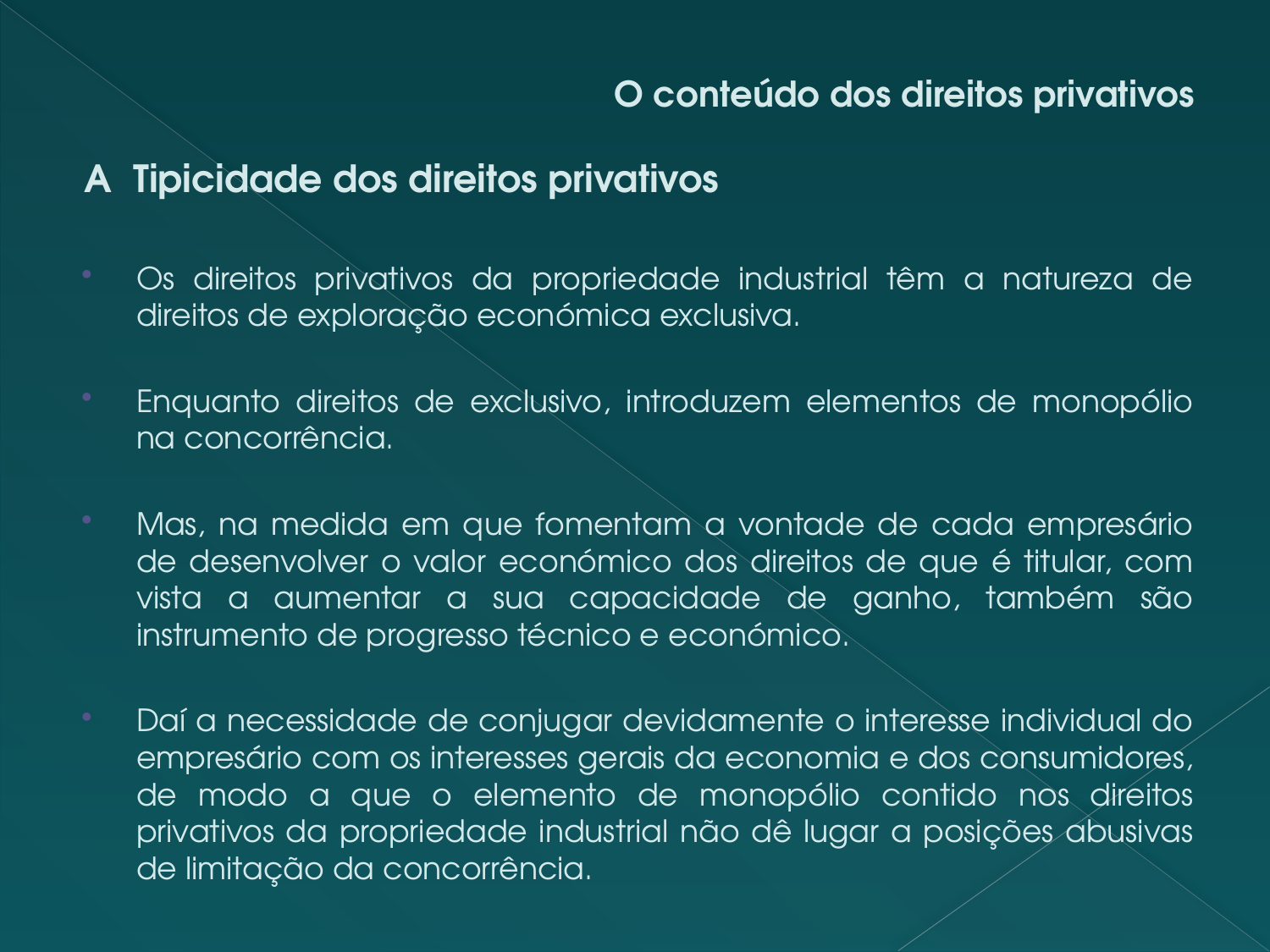

# O conteúdo dos direitos privativos
A  Tipicidade dos direitos privativos

Os direitos privativos da propriedade industrial têm a natureza de direitos de exploração económica exclusiva.

Enquanto direitos de exclusivo, introduzem elementos de monopólio na concorrência.

Mas, na medida em que fomentam a vontade de cada empresário de desenvolver o valor económico dos direitos de que é titular, com vista a aumentar a sua capacidade de ganho, também são instrumento de progresso técnico e económico.

Daí a necessidade de conjugar devidamente o interesse individual do empresário com os interesses gerais da economia e dos consumidores, de modo a que o elemento de monopólio contido nos direitos privativos da propriedade industrial não dê lugar a posições abusivas de limitação da concorrência.